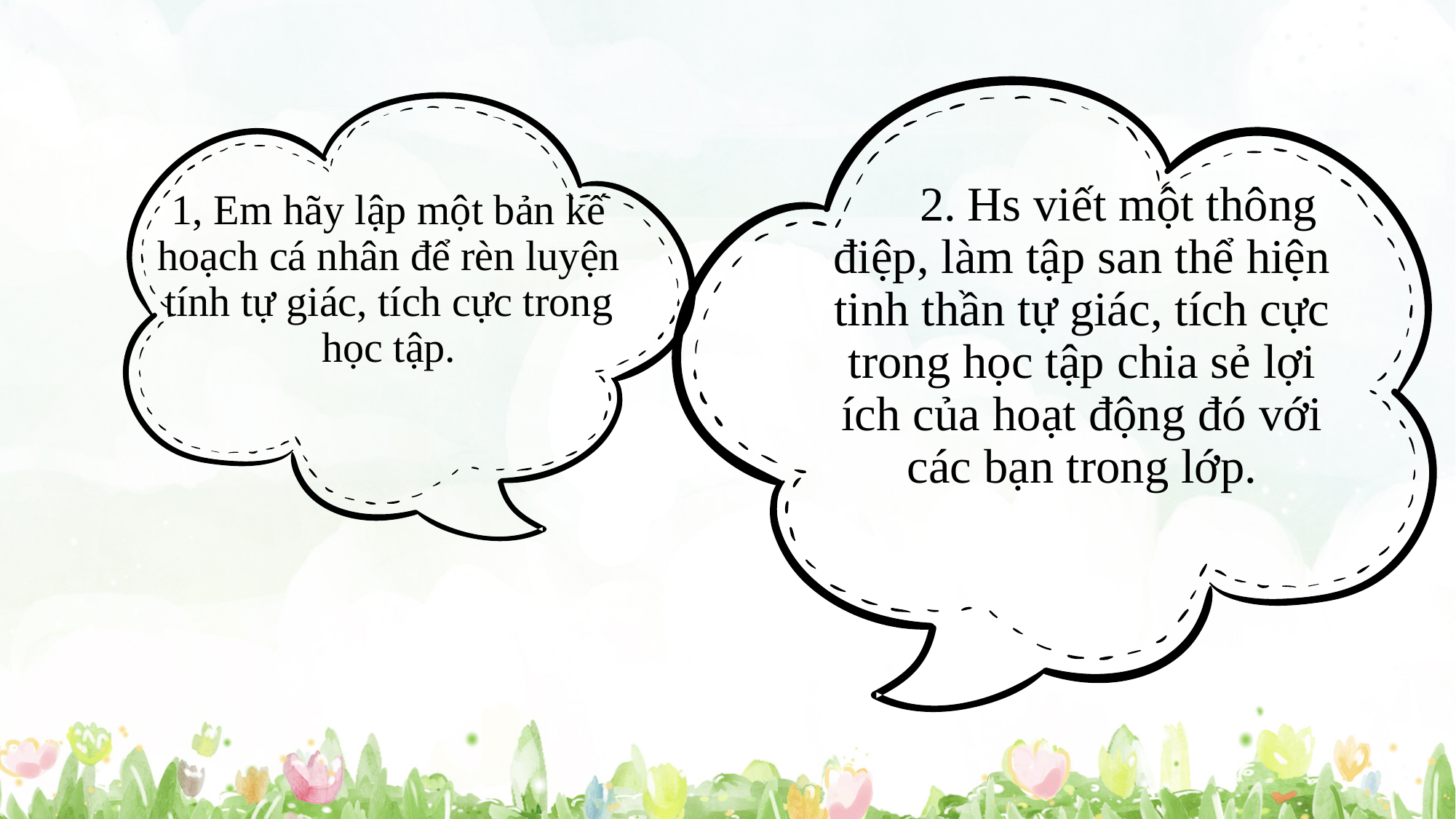

2. Hs viết một thông điệp, làm tập san thể hiện tinh thần tự giác, tích cực trong học tập chia sẻ lợi ích của hoạt động đó với các bạn trong lớp.

1, Em hãy lập một bản kế hoạch cá nhân để rèn luyện tính tự giác, tích cực trong học tập.